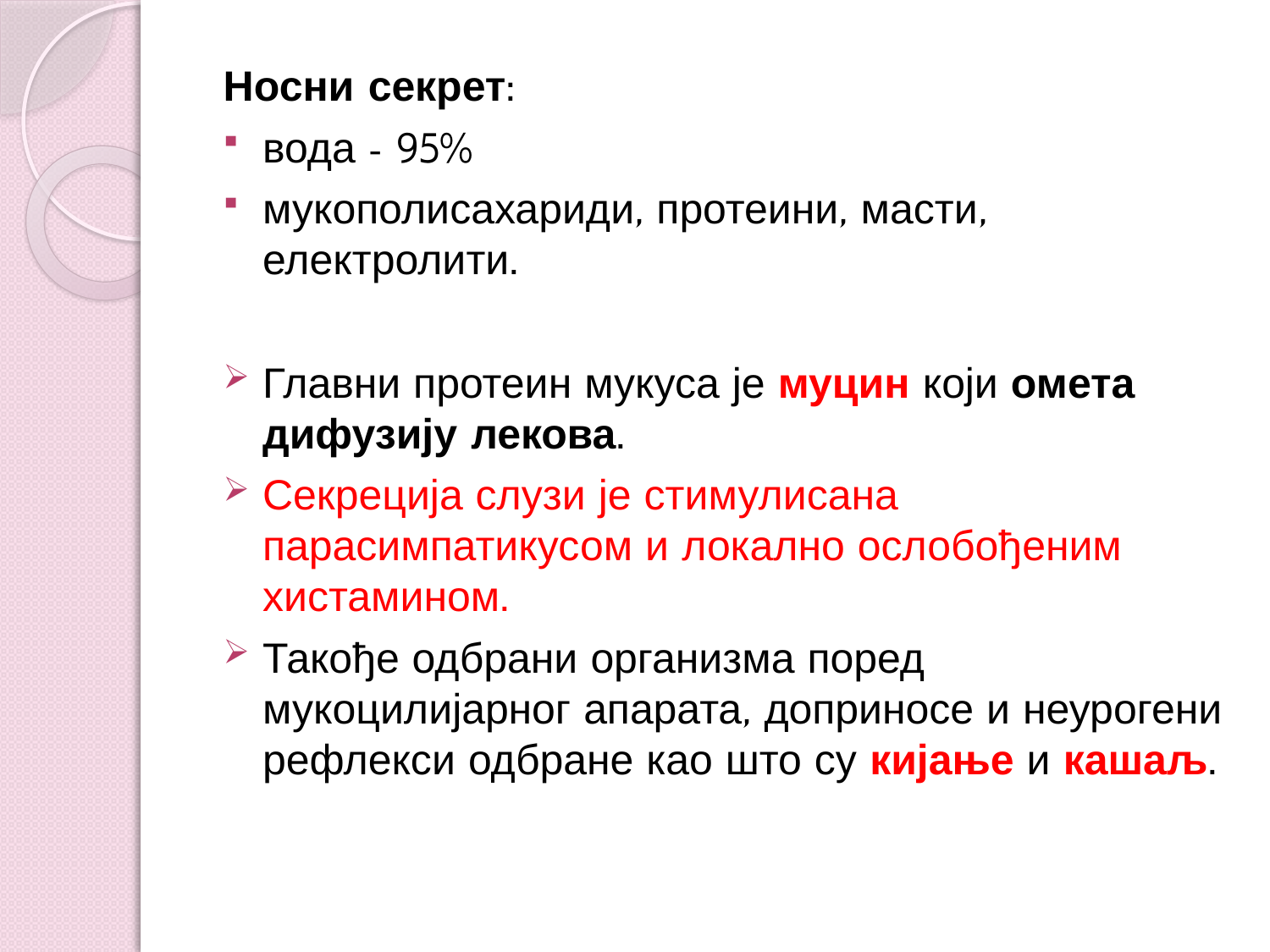

Носни секрет:
вода - 95%
мукополисахариди, протеини, масти, електролити.

Главни протеин мукуса је муцин који омета дифузију лекова.
Секреција слузи је стимулисана парасимпатикусом и локално ослобођеним хистамином.
Такође одбрани организма поред мукоцилијарног апарата, доприносе и неурогени рефлекси одбране као што су кијање и кашаљ.